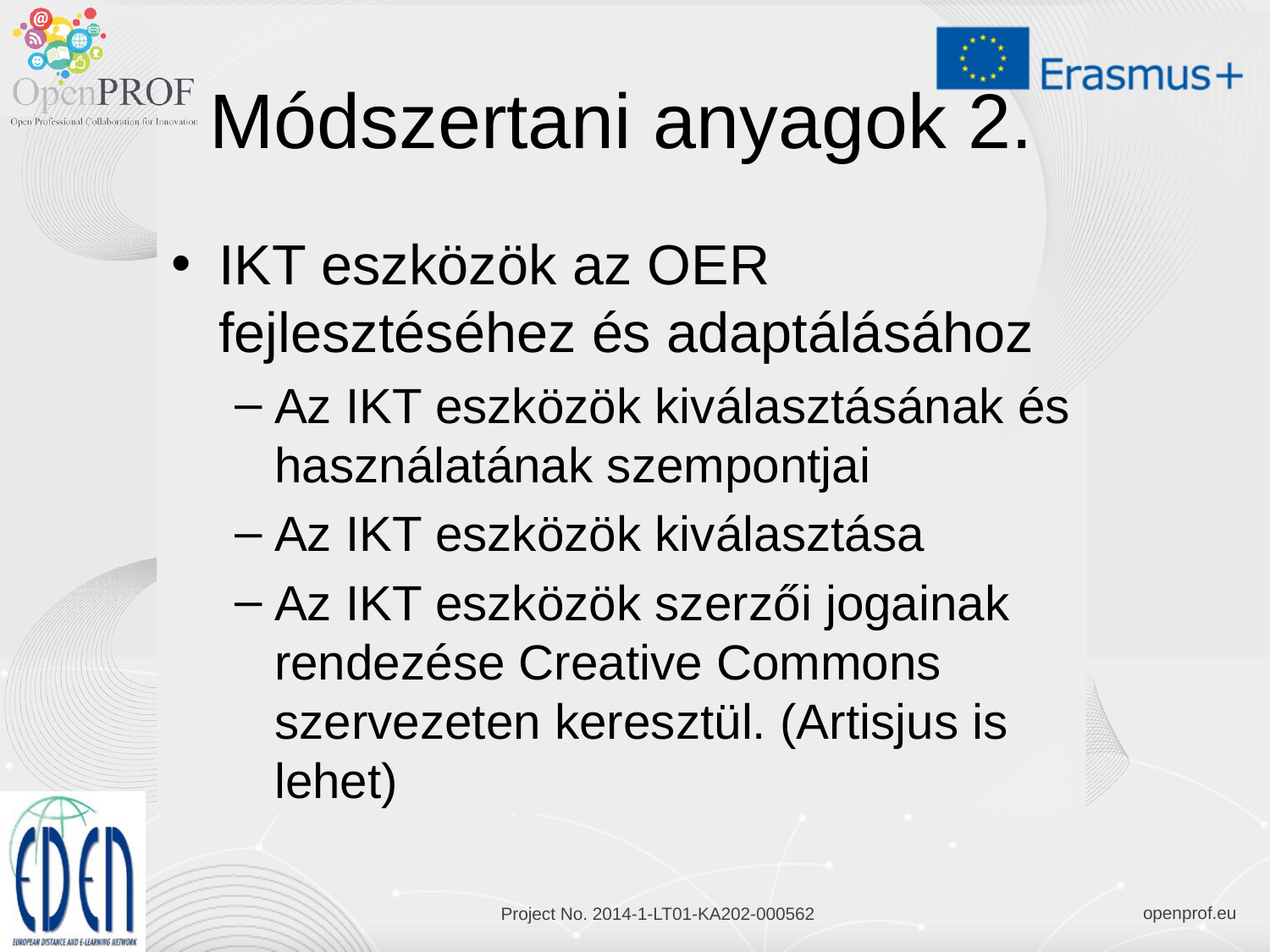

# Módszertani anyagok 2.
IKT eszközök az OER fejlesztéséhez és adaptálásához
Az IKT eszközök kiválasztásának és használatának szempontjai
Az IKT eszközök kiválasztása
Az IKT eszközök szerzői jogainak rendezése Creative Commons szervezeten keresztül. (Artisjus is lehet)